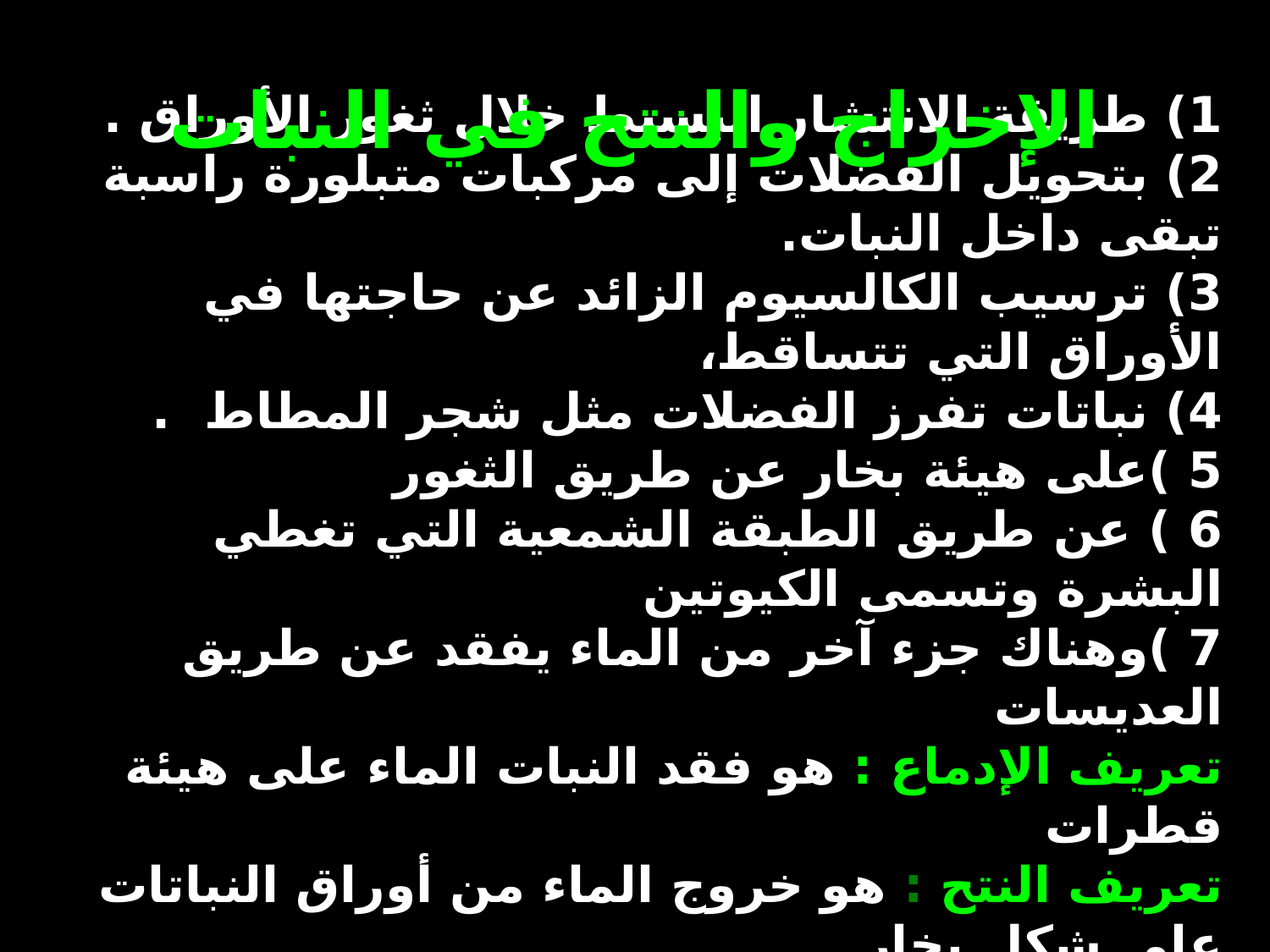

# الإخراج والنتح في النبات
1) طريقة الانتشار البسيط خلال ثغور الأوراق .
2) بتحويل الفضلات إلى مركبات متبلورة راسبة تبقى داخل النبات.
3) ترسيب الكالسيوم الزائد عن حاجتها في الأوراق التي تتساقط،
4) نباتات تفرز الفضلات مثل شجر المطاط  .
5 )على هيئة بخار عن طريق الثغور
6 ) عن طريق الطبقة الشمعية التي تغطي البشرة وتسمى الكيوتين
7 )وهناك جزء آخر من الماء يفقد عن طريق العديسات
تعريف الإدماع : هو فقد النبات الماء على هيئة قطرات
تعريف النتح : هو خروج الماء من أوراق النباتات على شكل بخار